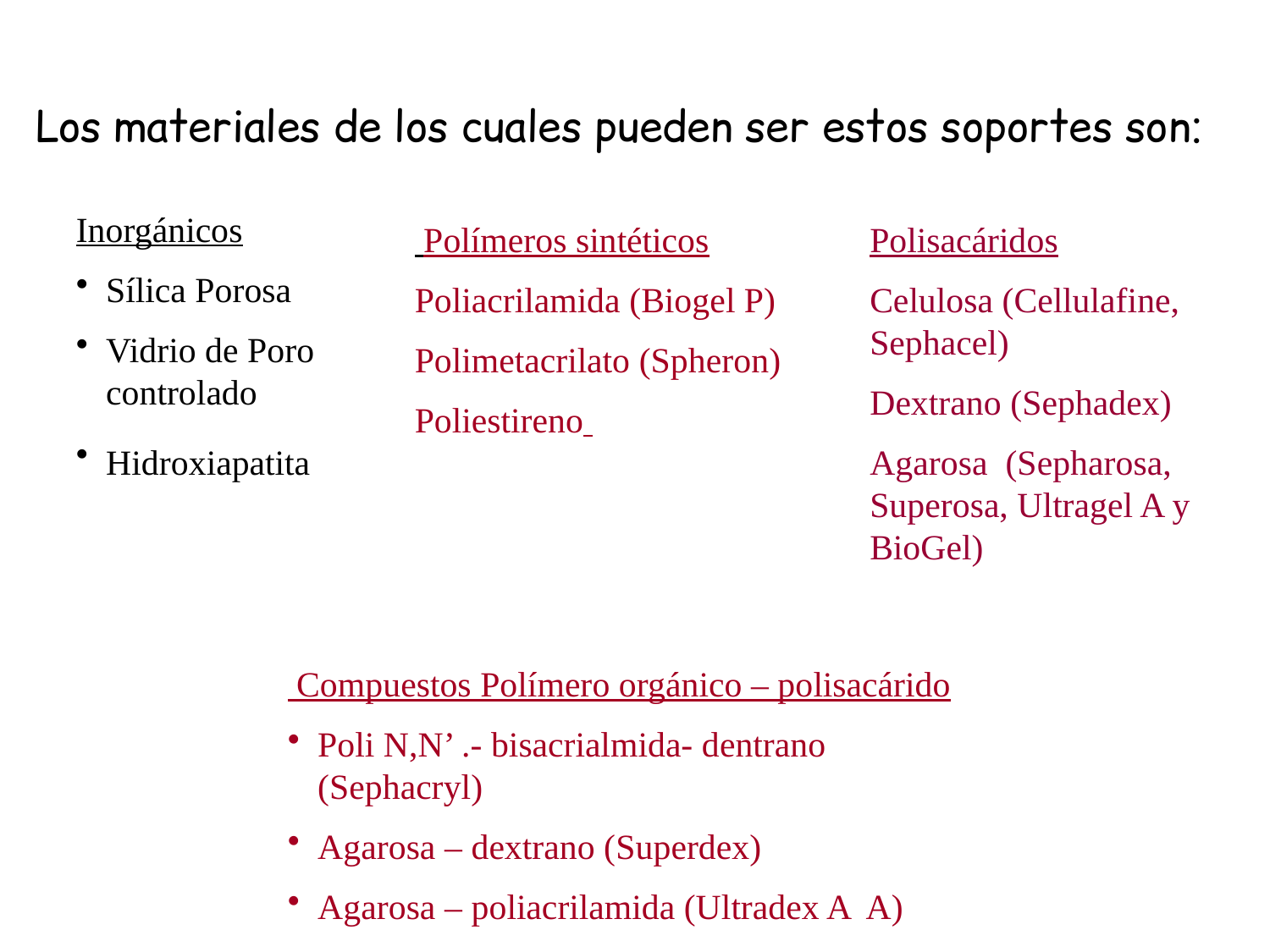

# Los materiales de los cuales pueden ser estos soportes son:
Inorgánicos
Sílica Porosa
Vidrio de Poro controlado
Hidroxiapatita
 Polímeros sintéticos
Poliacrilamida (Biogel P)
Polimetacrilato (Spheron)
Poliestireno
Polisacáridos
Celulosa (Cellulafine, Sephacel)
Dextrano (Sephadex)
Agarosa  (Sepharosa, Superosa, Ultragel A y BioGel)
 Compuestos Polímero orgánico – polisacárido
Poli N,N’ .- bisacrialmida- dentrano (Sephacryl)
Agarosa – dextrano (Superdex)
Agarosa – poliacrilamida (Ultradex A  A)